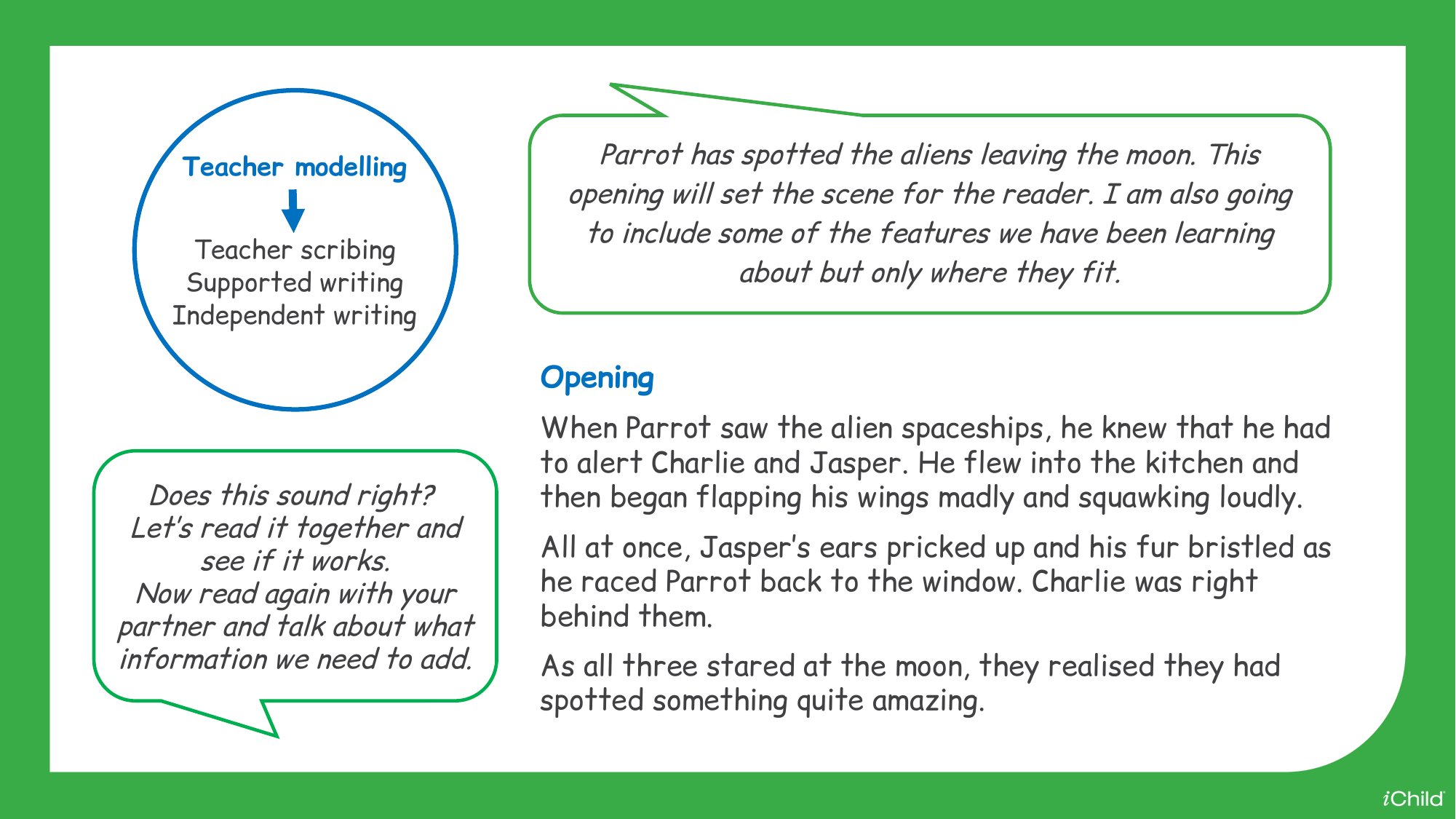

Teacher modelling
Teacher scribing
Supported writing
Independent writing
Parrot has spotted the aliens leaving the moon. This opening will set the scene for the reader. I am also going
to include some of the features we have been learning about but only where they fit.
Opening
When Parrot saw the alien spaceships, he knew that he had to alert Charlie and Jasper. He flew into the kitchen and then began flapping his wings madly and squawking loudly.
All at once, Jasper’s ears pricked up and his fur bristled as he raced Parrot back to the window. Charlie was right behind them.
As all three stared at the moon, they realised they had spotted something quite amazing.

Does this sound right?
Let’s read it together and see if it works.
Now read again with your partner and talk about what information we need to add.